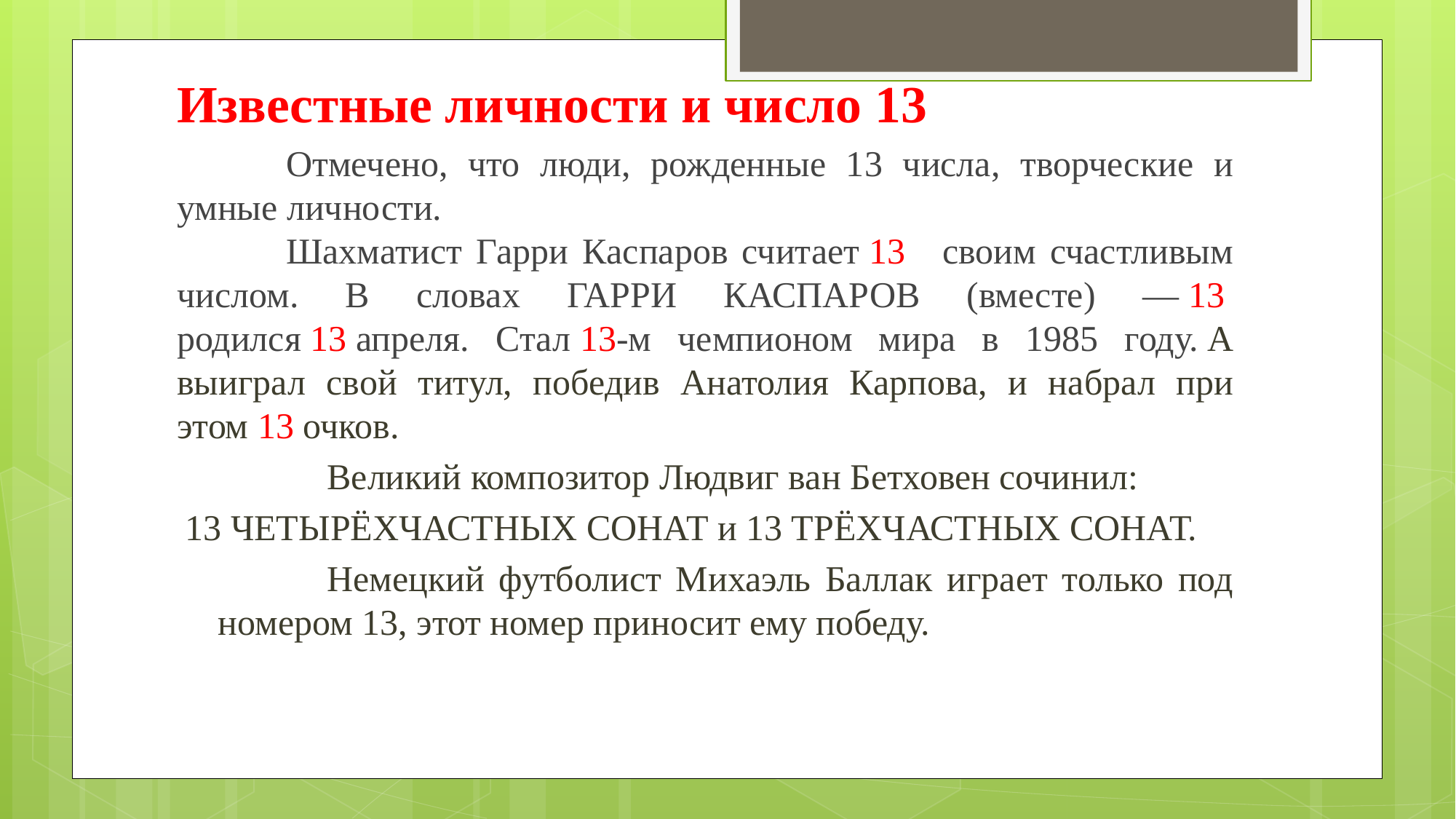

# Известные личности и число 13
	Отмечено, что люди, рожденные 13 числа, творческие и умные личности.
	Шахматист Гарри Каспаров считает 13   своим счастливым числом. В словах ГАРРИ КАСПАРОВ (вместе) — 13  родился 13 апреля. Стал 13-м чемпионом мира в 1985 году. А выиграл свой титул, победив Анатолия Карпова, и набрал при этом 13 очков.
		Великий композитор Людвиг ван Бетховен сочинил:
13 ЧЕТЫРЁХЧАСТНЫХ СОНАТ и 13 ТРЁХЧАСТНЫХ СОНАТ.
		Немецкий футболист Михаэль Баллак играет только под номером 13, этот номер приносит ему победу.